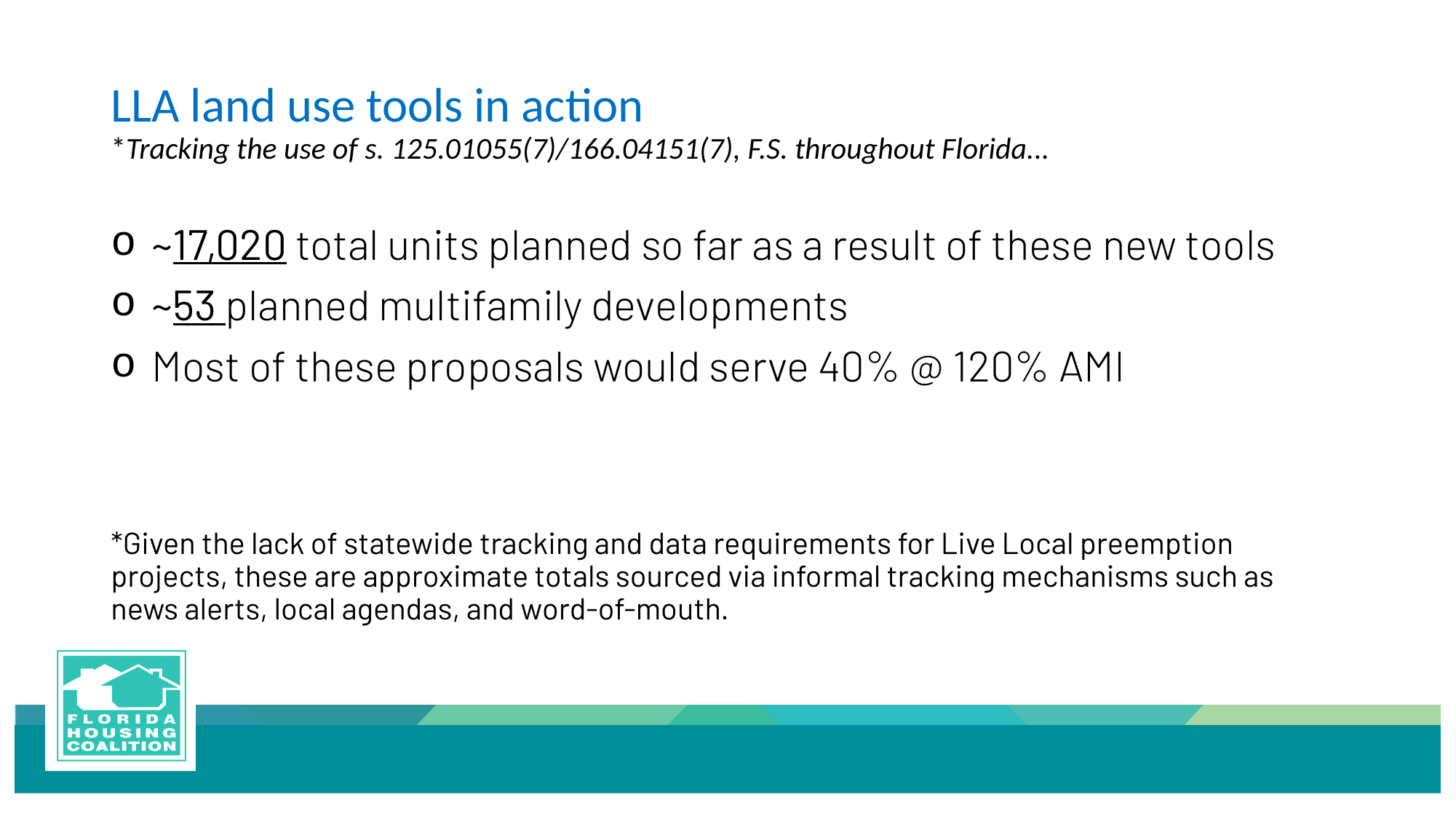

# LLA land use tools in action *Tracking the use of s. 125.01055(7)/166.04151(7), F.S. throughout Florida...

~17,020 total units planned so far as a result of these new tools
~53 planned multifamily developments
Most of these proposals would serve 40% @ 120% AMI

*Given the lack of statewide tracking and data requirements for Live Local preemption projects, these are approximate totals sourced via informal tracking mechanisms such as news alerts, local agendas, and word-of-mouth.